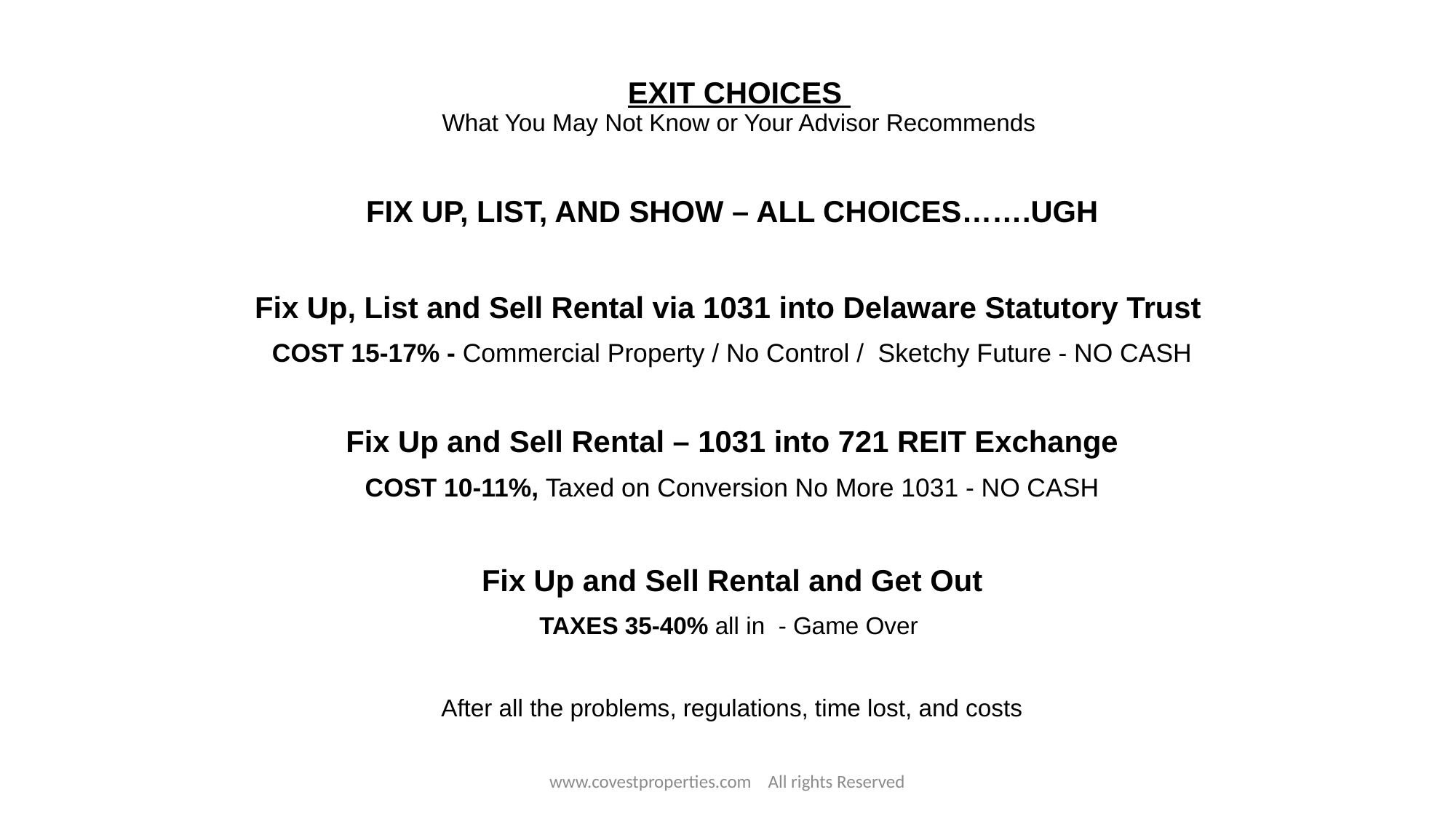

# EXIT CHOICES What You May Not Know or Your Advisor Recommends

FIX UP, LIST, AND SHOW – ALL CHOICES…….UGH

Fix Up, List and Sell Rental via 1031 into Delaware Statutory Trust
COST 15-17% - Commercial Property / No Control /  Sketchy Future - NO CASH

Fix Up and Sell Rental – 1031 into 721 REIT Exchange
COST 10-11%, Taxed on Conversion No More 1031 - NO CASH

Fix Up and Sell Rental and Get Out
TAXES 35-40% all in  - Game Over

After all the problems, regulations, time lost, and costs
www.covestproperties.com    All rights Reserved